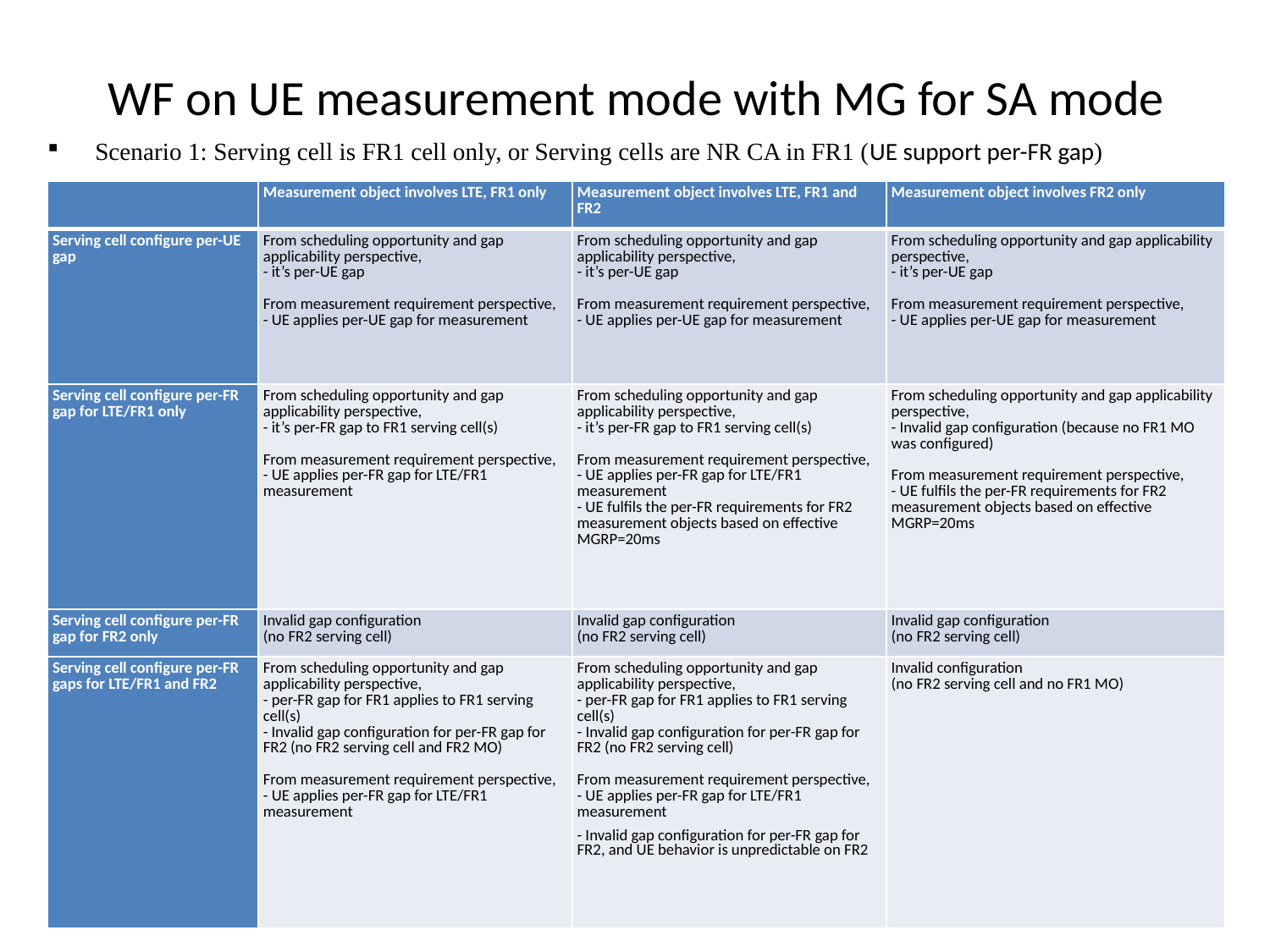

# WF on UE measurement mode with MG for SA mode
Scenario 1: Serving cell is FR1 cell only, or Serving cells are NR CA in FR1 (UE support per-FR gap)
|  | Measurement object involves LTE, FR1 only | Measurement object involves LTE, FR1 and FR2 | Measurement object involves FR2 only |
| --- | --- | --- | --- |
| Serving cell configure per-UE gap | From scheduling opportunity and gap applicability perspective, - it’s per-UE gap   From measurement requirement perspective, - UE applies per-UE gap for measurement | From scheduling opportunity and gap applicability perspective, - it’s per-UE gap   From measurement requirement perspective, - UE applies per-UE gap for measurement | From scheduling opportunity and gap applicability perspective, - it’s per-UE gap   From measurement requirement perspective, - UE applies per-UE gap for measurement |
| Serving cell configure per-FR gap for LTE/FR1 only | From scheduling opportunity and gap applicability perspective, - it’s per-FR gap to FR1 serving cell(s)   From measurement requirement perspective, - UE applies per-FR gap for LTE/FR1 measurement | From scheduling opportunity and gap applicability perspective, - it’s per-FR gap to FR1 serving cell(s)   From measurement requirement perspective, - UE applies per-FR gap for LTE/FR1 measurement - UE fulfils the per-FR requirements for FR2 measurement objects based on effective MGRP=20ms | From scheduling opportunity and gap applicability perspective, - Invalid gap configuration (because no FR1 MO was configured)   From measurement requirement perspective, - UE fulfils the per-FR requirements for FR2 measurement objects based on effective MGRP=20ms |
| Serving cell configure per-FR gap for FR2 only | Invalid gap configuration (no FR2 serving cell) | Invalid gap configuration (no FR2 serving cell) | Invalid gap configuration (no FR2 serving cell) |
| Serving cell configure per-FR gaps for LTE/FR1 and FR2 | From scheduling opportunity and gap applicability perspective, - per-FR gap for FR1 applies to FR1 serving cell(s) - Invalid gap configuration for per-FR gap for FR2 (no FR2 serving cell and FR2 MO)   From measurement requirement perspective, - UE applies per-FR gap for LTE/FR1 measurement | From scheduling opportunity and gap applicability perspective, - per-FR gap for FR1 applies to FR1 serving cell(s) - Invalid gap configuration for per-FR gap for FR2 (no FR2 serving cell)   From measurement requirement perspective, - UE applies per-FR gap for LTE/FR1 measurement - Invalid gap configuration for per-FR gap for FR2, and UE behavior is unpredictable on FR2 | Invalid configuration (no FR2 serving cell and no FR1 MO) |